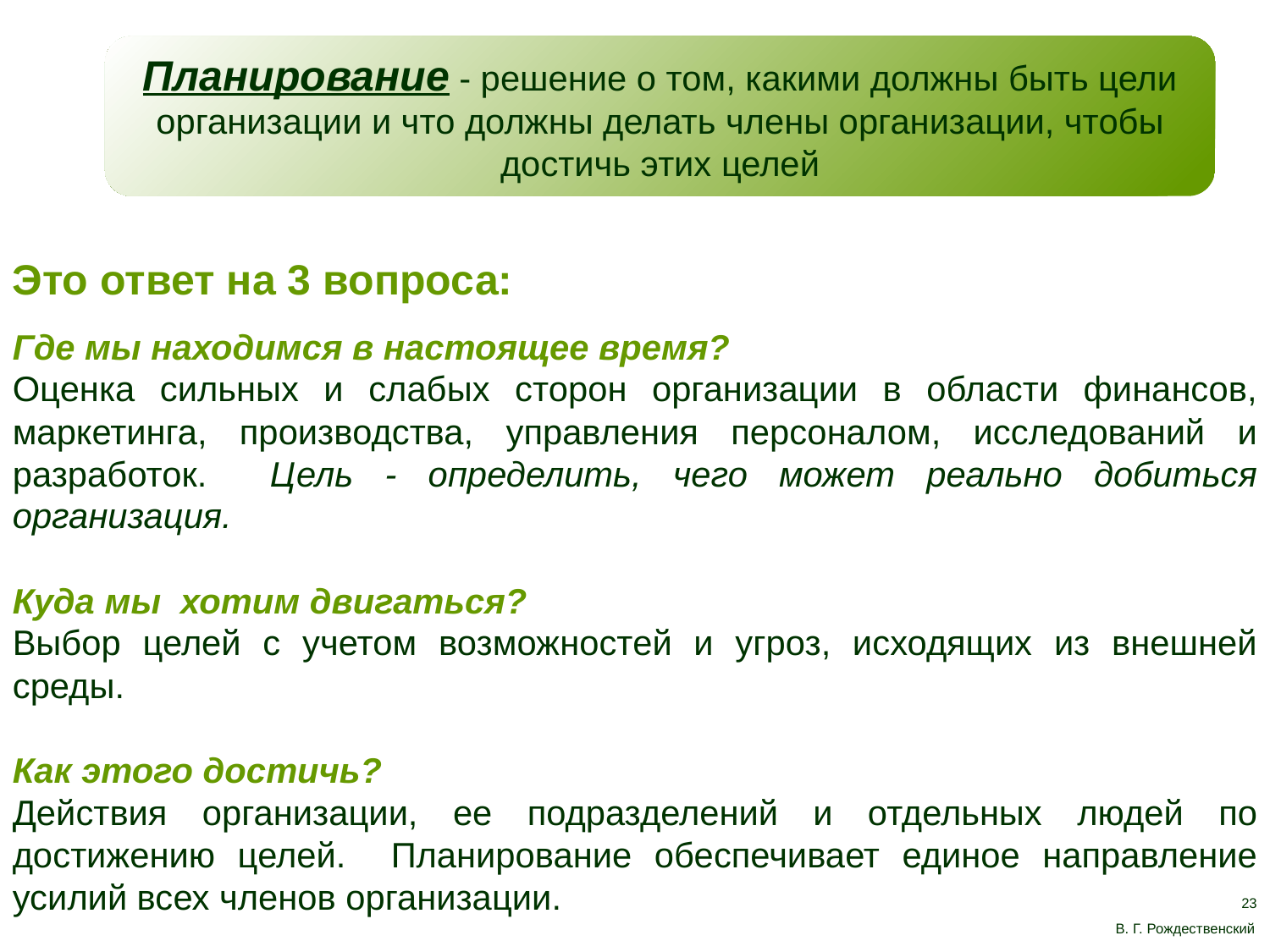

Планирование - решение о том, какими должны быть цели организации и что должны делать члены организации, чтобы достичь этих целей
Это ответ на 3 вопроса:

Где мы находимся в настоящее время?
Оценка сильных и слабых сторон организации в области финансов, маркетинга, производства, управления персоналом, исследований и разработок.  Цель - определить, чего может реально добиться организация.

Куда мы  хотим двигаться?
Выбор целей с учетом возможностей и угроз, исходящих из внешней среды.

Как этого достичь?
Действия организации, ее подразделений и отдельных людей по достижению целей.  Планирование обеспечивает единое направление усилий всех членов организации.
23
В. Г. Рождественский